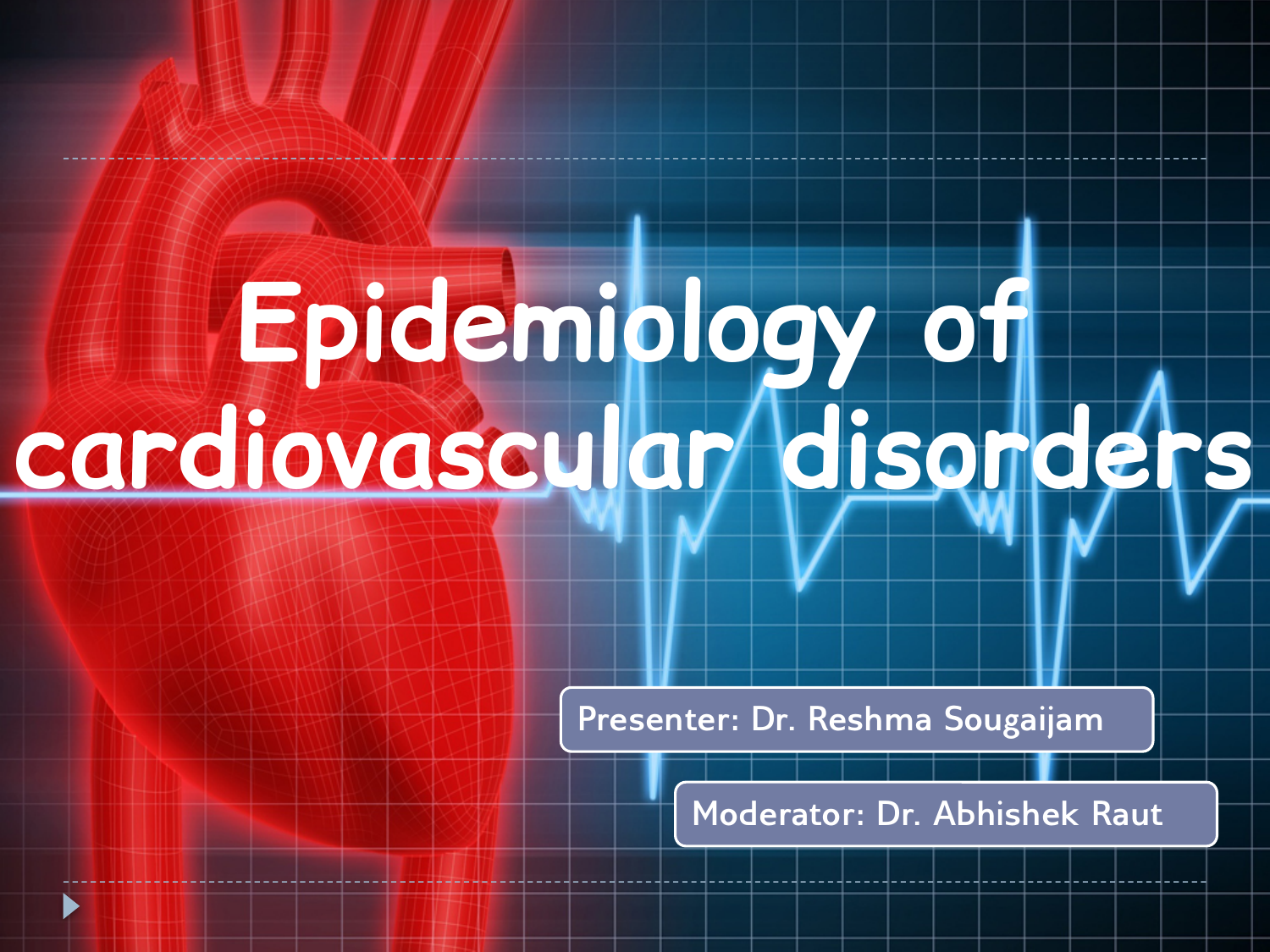

Epidemiology of
cardiovascular disorders
Presenter: Dr. Reshma Sougaijam
Moderator: Dr. Abhishek Raut